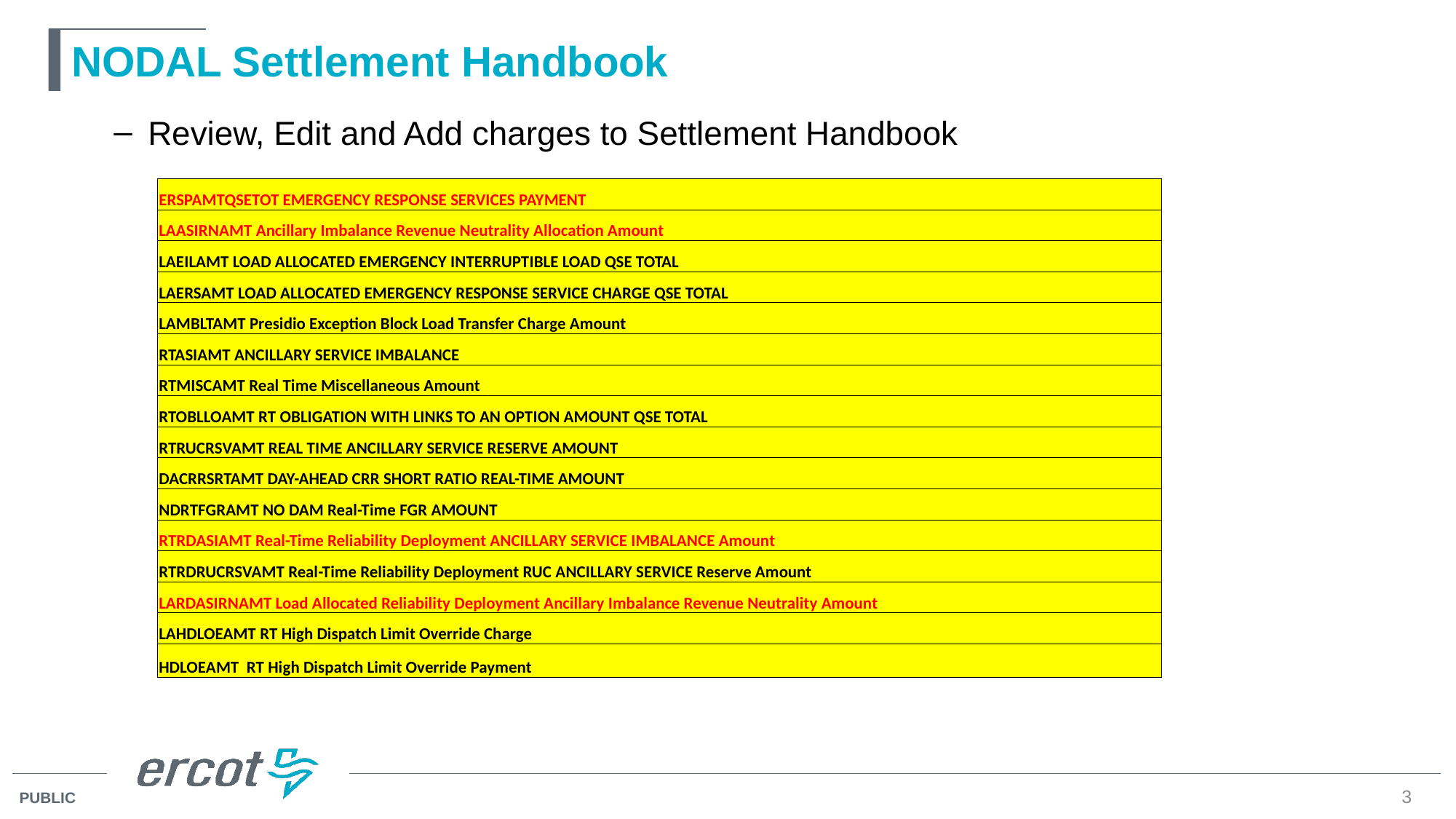

# NODAL Settlement Handbook
Review, Edit and Add charges to Settlement Handbook

| ERSPAMTQSETOT EMERGENCY RESPONSE SERVICES PAYMENT |
| --- |
| LAASIRNAMT Ancillary Imbalance Revenue Neutrality Allocation Amount |
| LAEILAMT LOAD ALLOCATED EMERGENCY INTERRUPTIBLE LOAD QSE TOTAL |
| LAERSAMT LOAD ALLOCATED EMERGENCY RESPONSE SERVICE CHARGE QSE TOTAL |
| LAMBLTAMT Presidio Exception Block Load Transfer Charge Amount |
| RTASIAMT ANCILLARY SERVICE IMBALANCE |
| RTMISCAMT Real Time Miscellaneous Amount |
| RTOBLLOAMT RT OBLIGATION WITH LINKS TO AN OPTION AMOUNT QSE TOTAL |
| RTRUCRSVAMT REAL TIME ANCILLARY SERVICE RESERVE AMOUNT |
| DACRRSRTAMT DAY-AHEAD CRR SHORT RATIO REAL-TIME AMOUNT |
| NDRTFGRAMT NO DAM Real-Time FGR AMOUNT |
| RTRDASIAMT Real-Time Reliability Deployment ANCILLARY SERVICE IMBALANCE Amount |
| RTRDRUCRSVAMT Real-Time Reliability Deployment RUC ANCILLARY SERVICE Reserve Amount |
| LARDASIRNAMT Load Allocated Reliability Deployment Ancillary Imbalance Revenue Neutrality Amount |
| LAHDLOEAMT RT High Dispatch Limit Override Charge |
| HDLOEAMT RT High Dispatch Limit Override Payment |
3